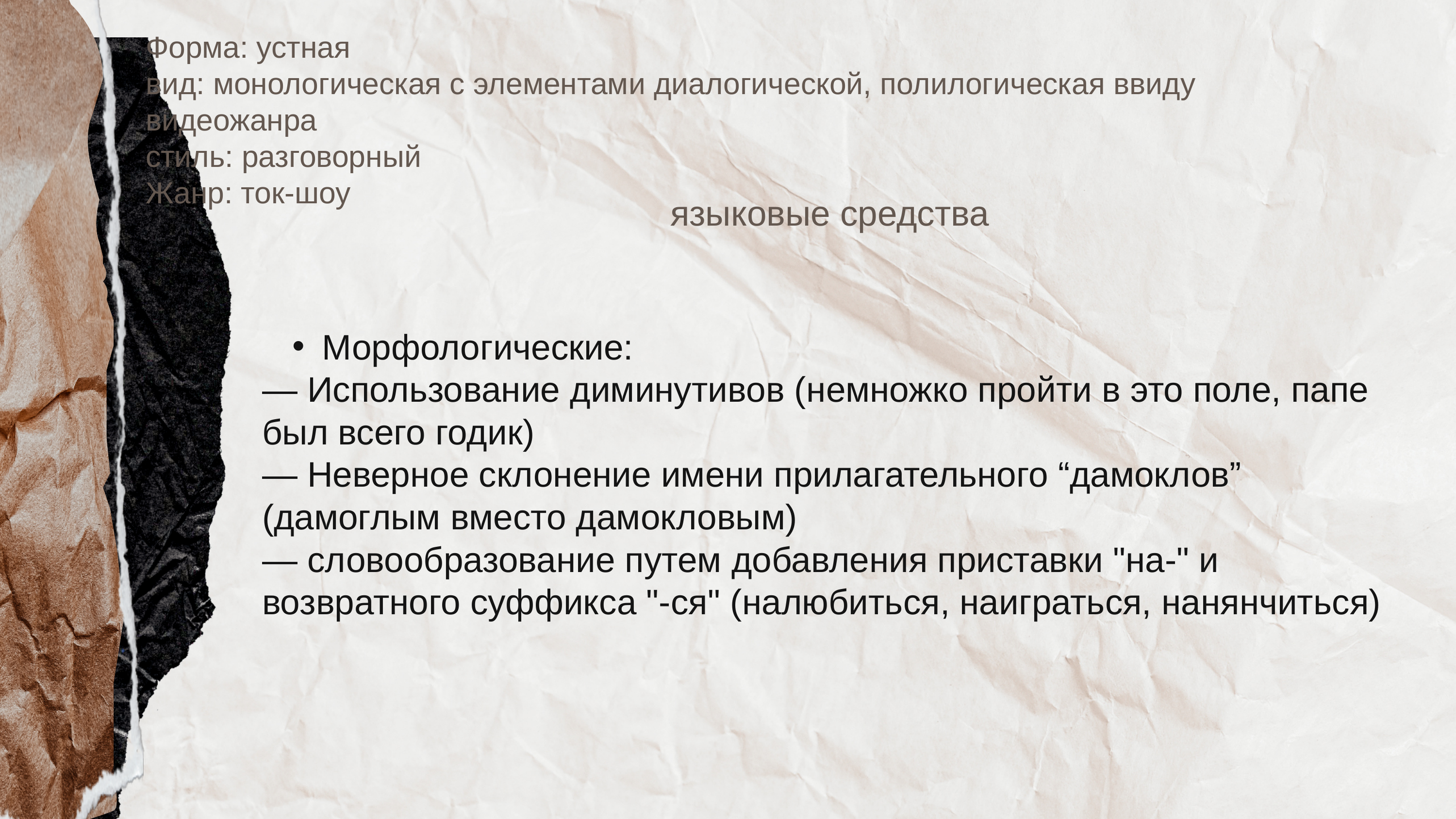

Форма: устная
вид: монологическая с элементами диалогической, полилогическая ввиду видеожанра
стиль: разговорный
Жанр: ток-шоу

языковые средства

Морфологические:
— Использование диминутивов (немножко пройти в это поле, папе был всего годик)
— Неверное склонение имени прилагательного “дамоклов” (дамоглым вместо дамокловым)
— словообразование путем добавления приставки "на-" и возвратного суффикса "-ся" (налюбиться, наиграться, нанянчиться)